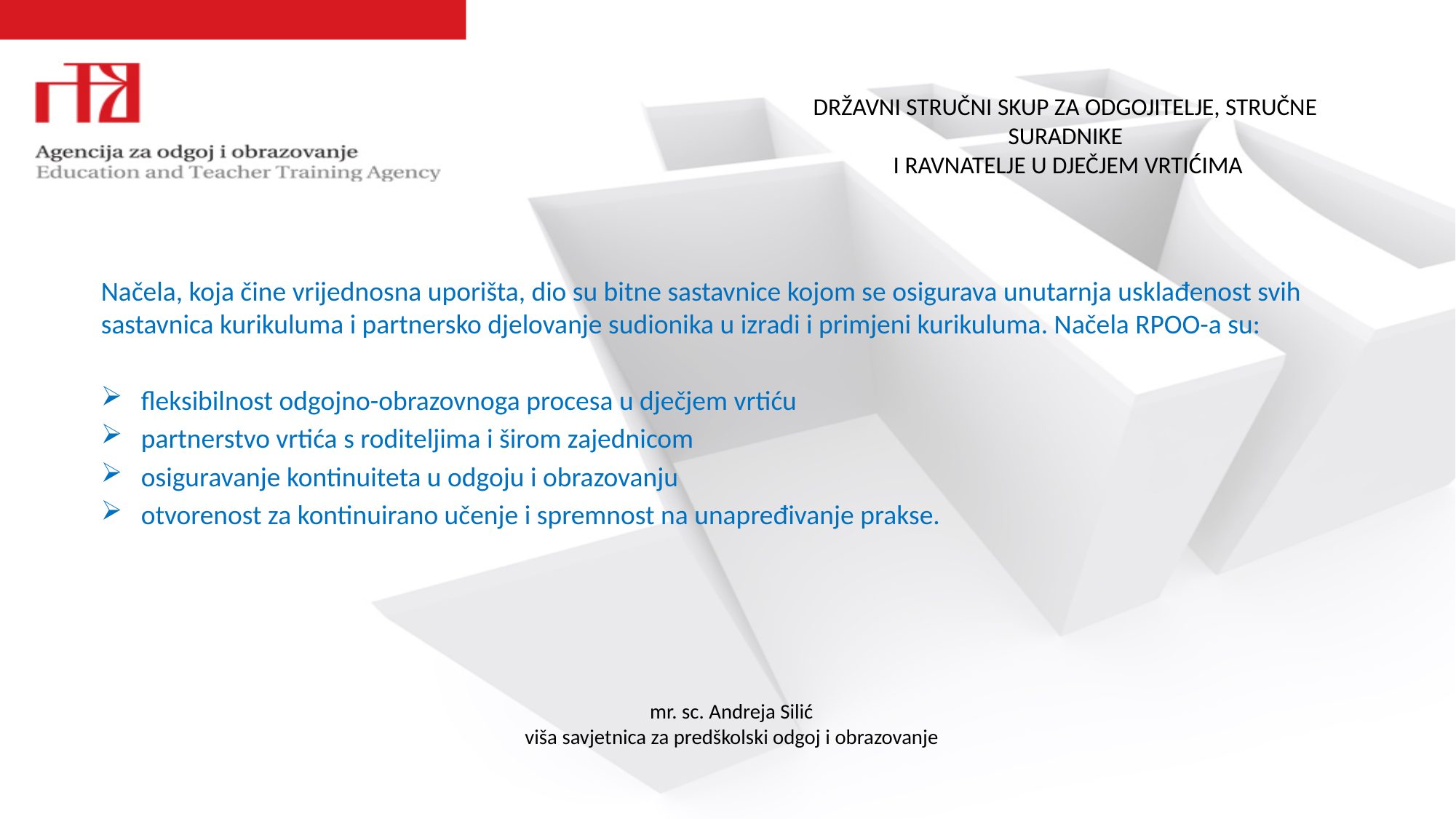

# DRŽAVNI STRUČNI SKUP ZA ODGOJITELJE, STRUČNE SURADNIKE I RAVNATELJE U DJEČJEM VRTIĆIMA

Načela, koja čine vrijednosna uporišta, dio su bitne sastavnice kojom se osigurava unutarnja usklađenost svih sastavnica kurikuluma i partnersko djelovanje sudionika u izradi i primjeni kurikuluma. Načela RPOO-a su:

fleksibilnost odgojno-obrazovnoga procesa u dječjem vrtiću
partnerstvo vrtića s roditeljima i širom zajednicom
osiguravanje kontinuiteta u odgoju i obrazovanju
otvorenost za kontinuirano učenje i spremnost na unapređivanje prakse.
mr. sc. Andreja Silić
viša savjetnica za predškolski odgoj i obrazovanje